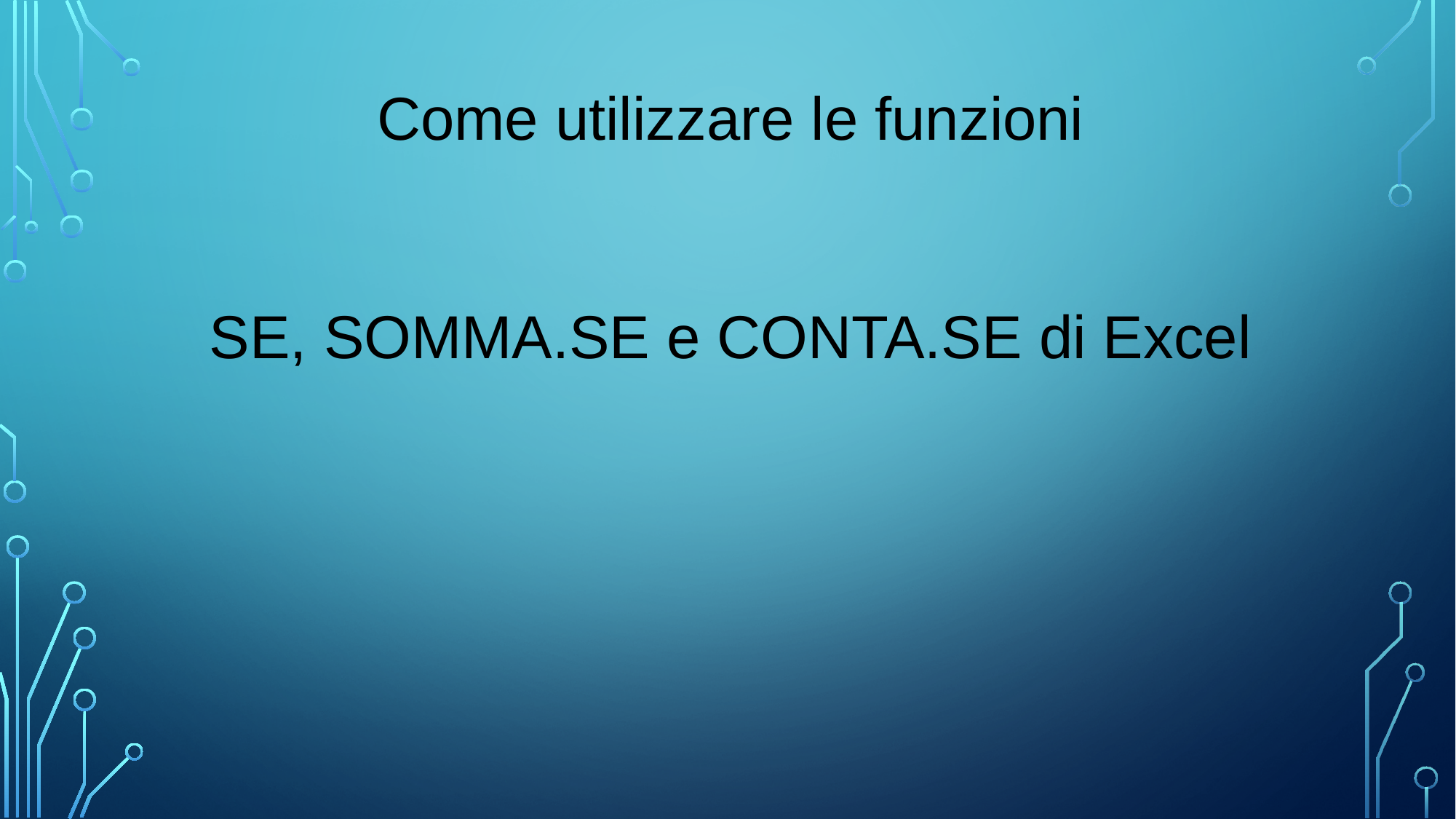

Come utilizzare le funzioni

SE, SOMMA.SE e CONTA.SE di Excel